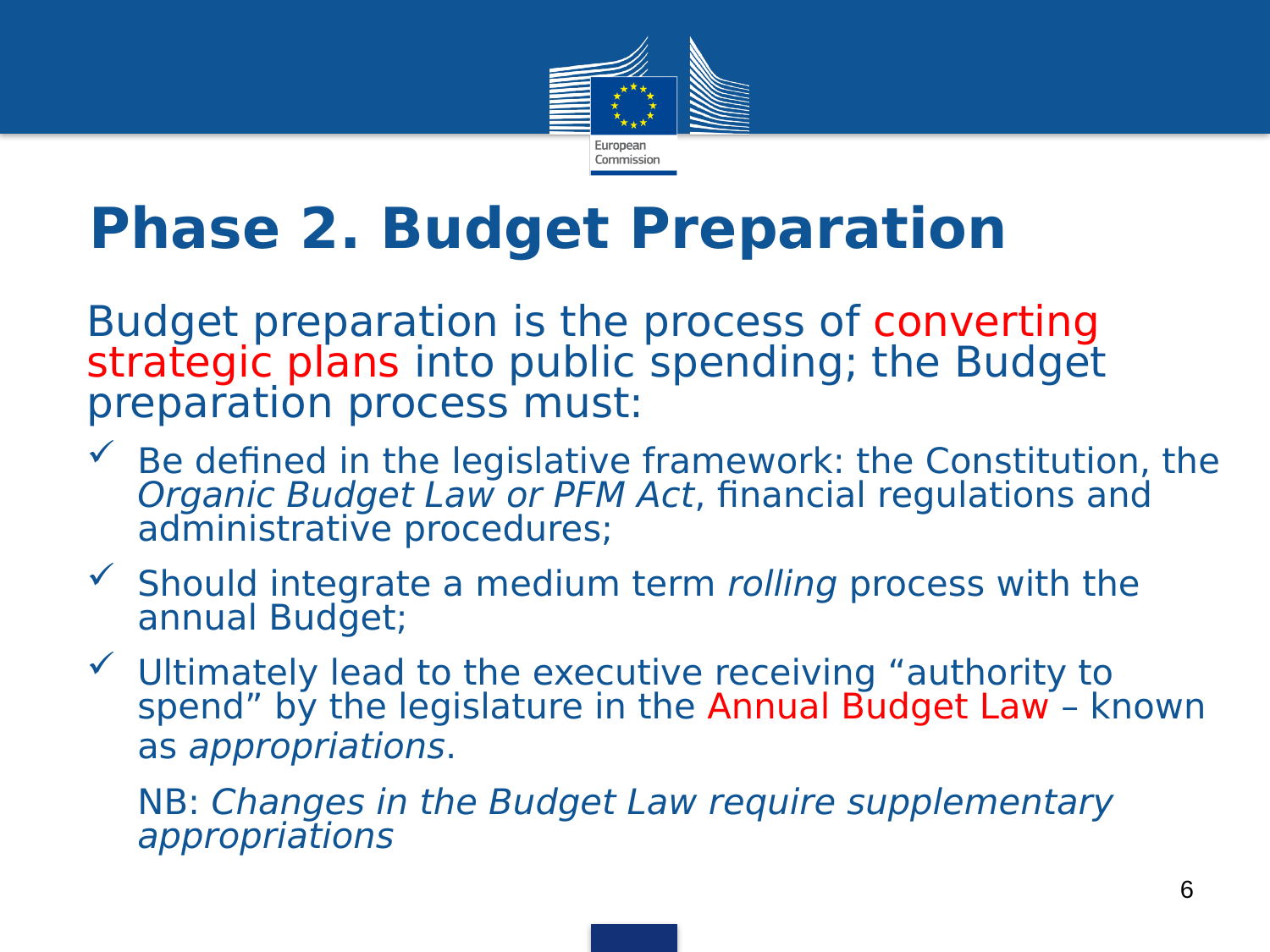

Phase 2. Budget Preparation
Budget preparation is the process of converting strategic plans into public spending; the Budget preparation process must:
Be defined in the legislative framework: the Constitution, the Organic Budget Law or PFM Act, financial regulations and administrative procedures;
Should integrate a medium term rolling process with the annual Budget;
Ultimately lead to the executive receiving “authority to spend” by the legislature in the Annual Budget Law – known as appropriations.
NB: Changes in the Budget Law require supplementary appropriations
6